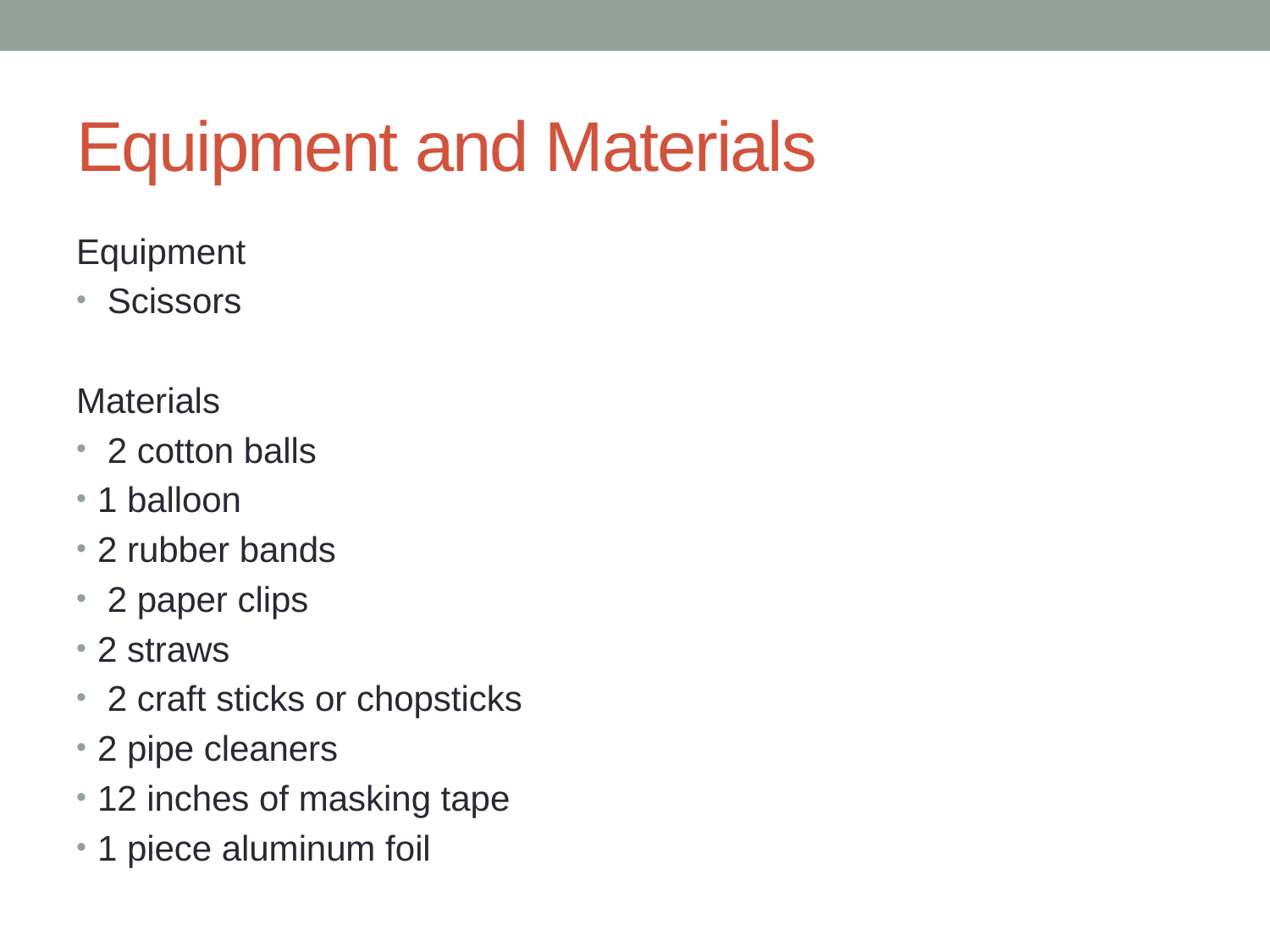

# Equipment and Materials
Equipment
 Scissors

Materials
 2 cotton balls
1 balloon
2 rubber bands
 2 paper clips
2 straws
 2 craft sticks or chopsticks
2 pipe cleaners
12 inches of masking tape
1 piece aluminum foil